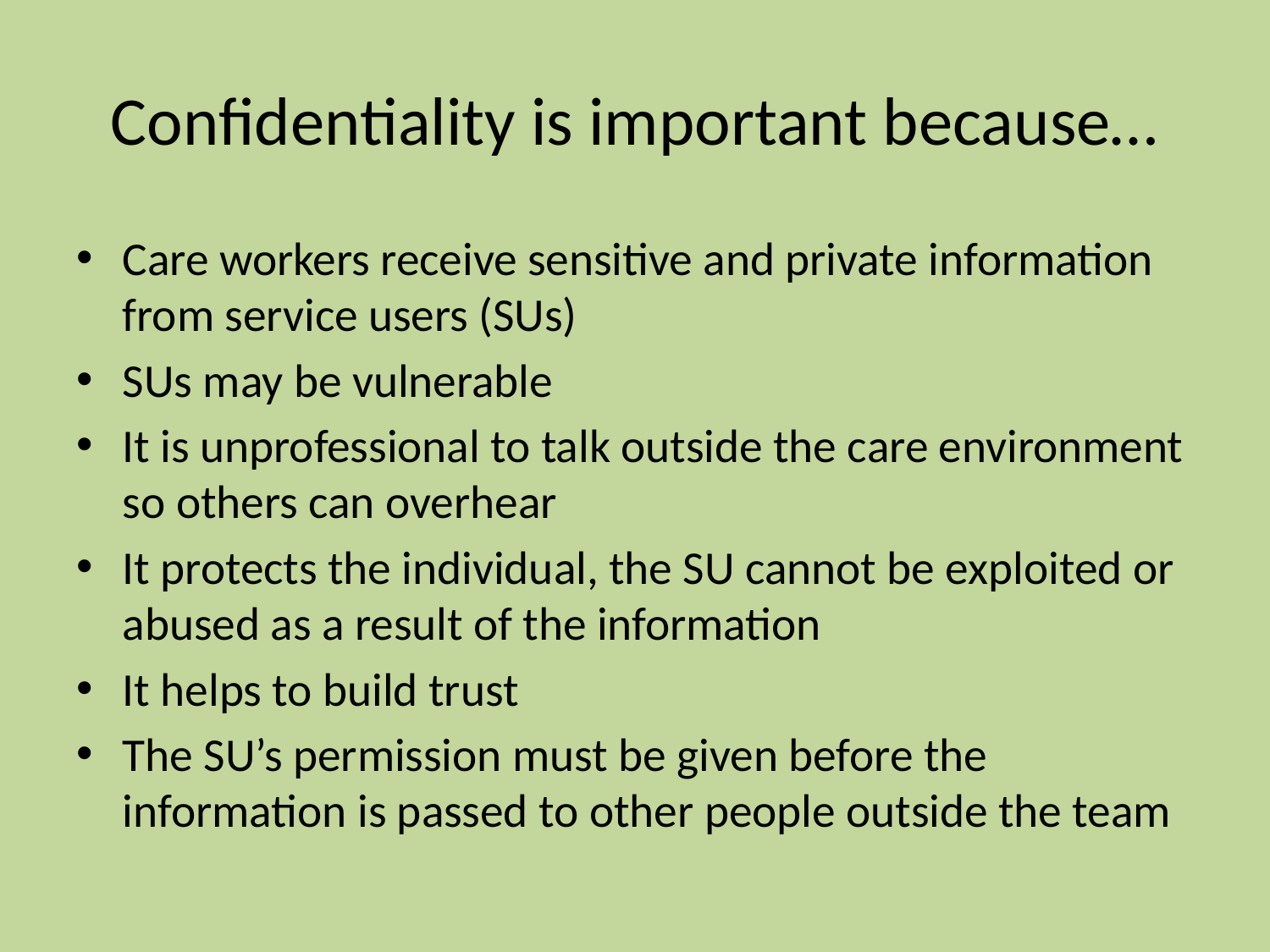

# Confidentiality is important because…
Care workers receive sensitive and private information from service users (SUs)
SUs may be vulnerable
It is unprofessional to talk outside the care environment so others can overhear
It protects the individual, the SU cannot be exploited or abused as a result of the information
It helps to build trust
The SU’s permission must be given before the information is passed to other people outside the team